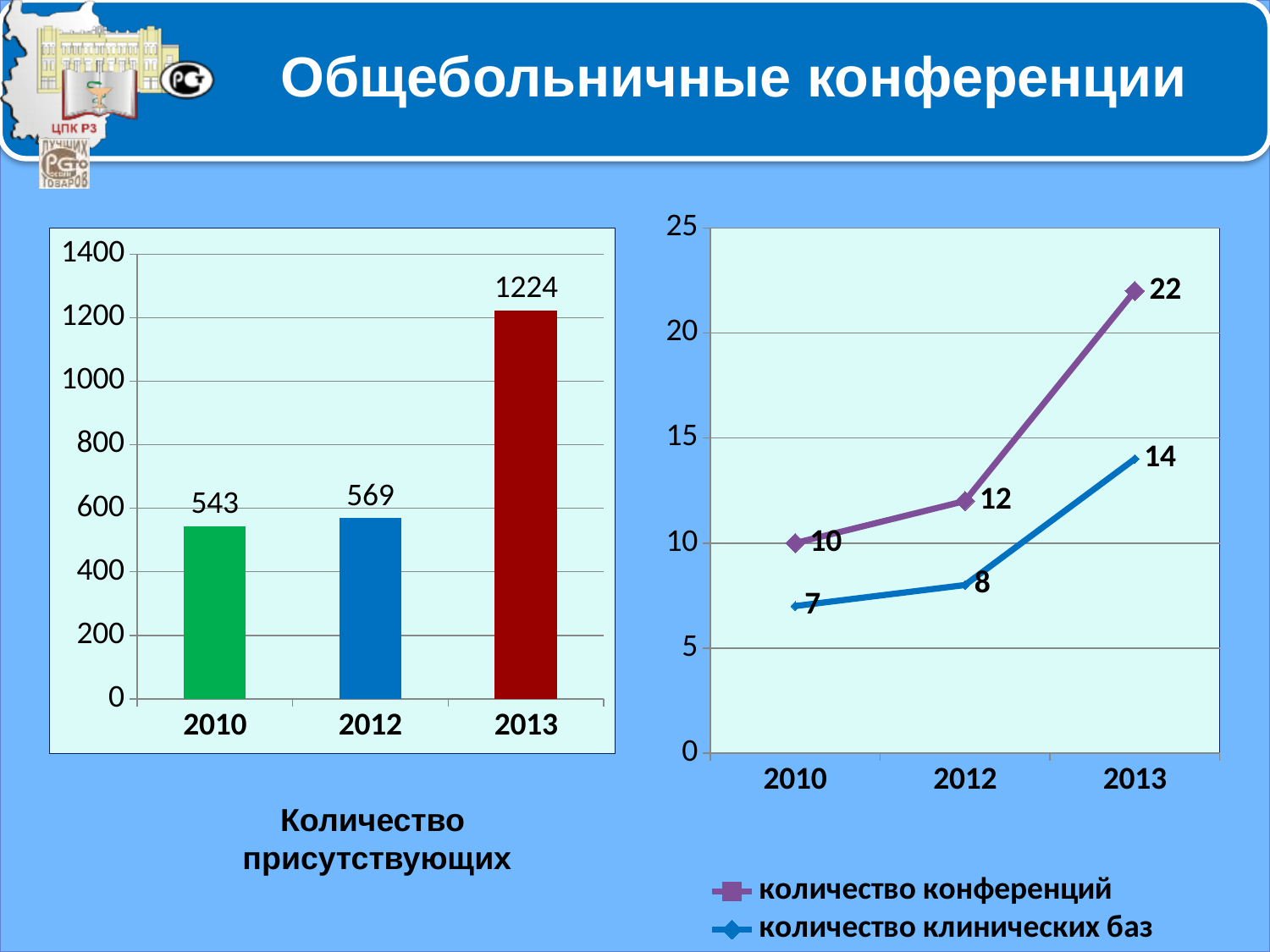

# Общебольничные конференции

### Chart

| Category | количество конференций | количество клинических баз |
|---|---|---|
| 2010 | 10.0 | 7.0 |
| 2012 | 12.0 | 8.0 |
| 2013 | 22.0 | 14.0 |

### Chart

| Category | количество присутствующих |
|---|---|
| 2010 | 543.0 |
| 2012 | 569.0 |
| 2013 | 1224.0 |
Количество
присутствующих